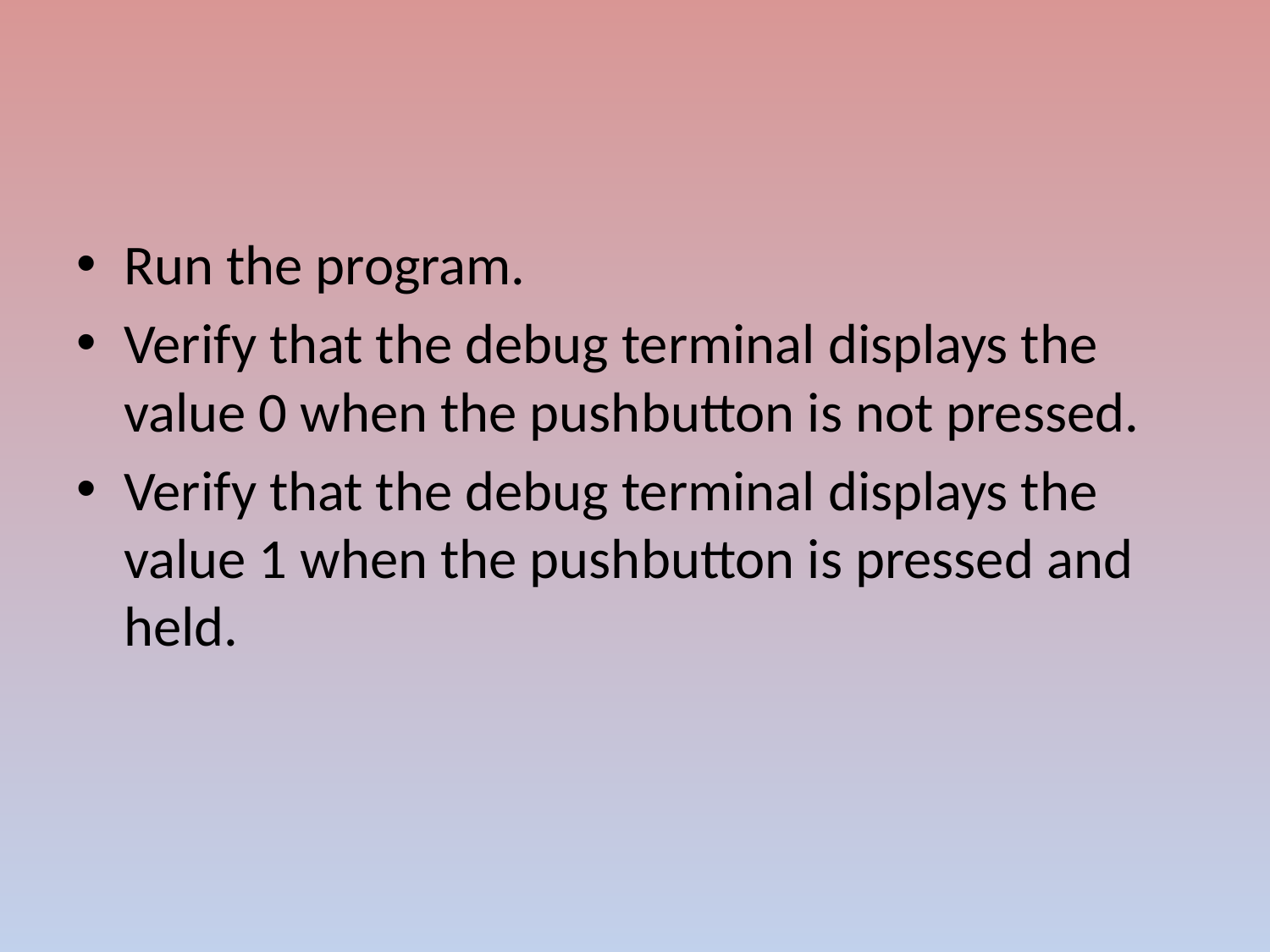

#
Run the program.
Verify that the debug terminal displays the value 0 when the pushbutton is not pressed.
Verify that the debug terminal displays the value 1 when the pushbutton is pressed and held.